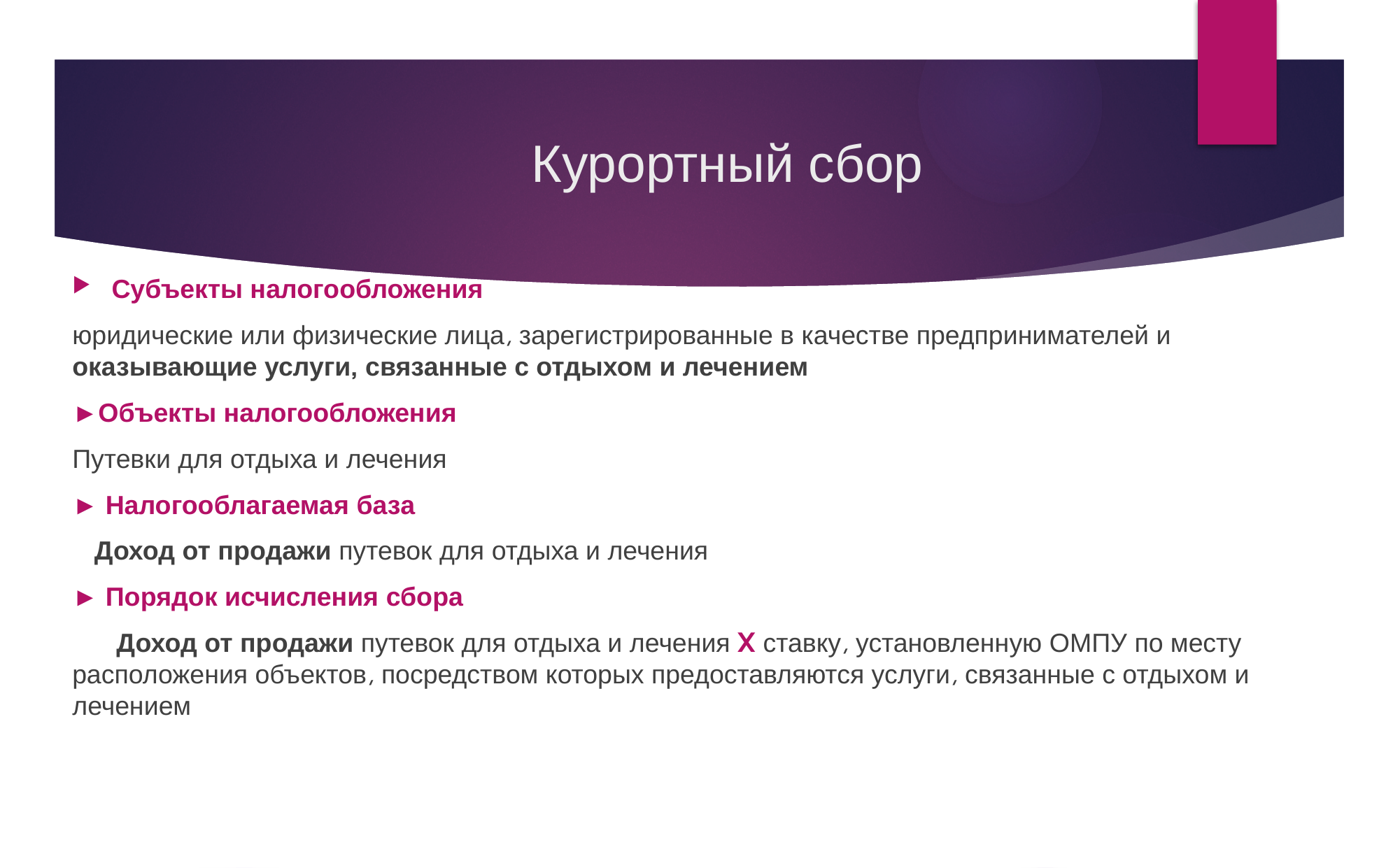

# Курортный сбор
Субъекты налогообложения
юридические или физические лица, зарегистрированные в качестве предпринимателей и оказывающие услуги, связанные с отдыхом и лечением
►Объекты налогообложения
Путевки для отдыха и лечения
► Налогооблагаемая база
   Доход от продажи путевок для отдыха и лечения
► Порядок исчисления сбора
      Доход от продажи путевок для отдыха и лечения X ставку, установленную ОМПУ по месту расположения объектов, посредством которых предоставляются услуги, связанные с отдыхом и лечением